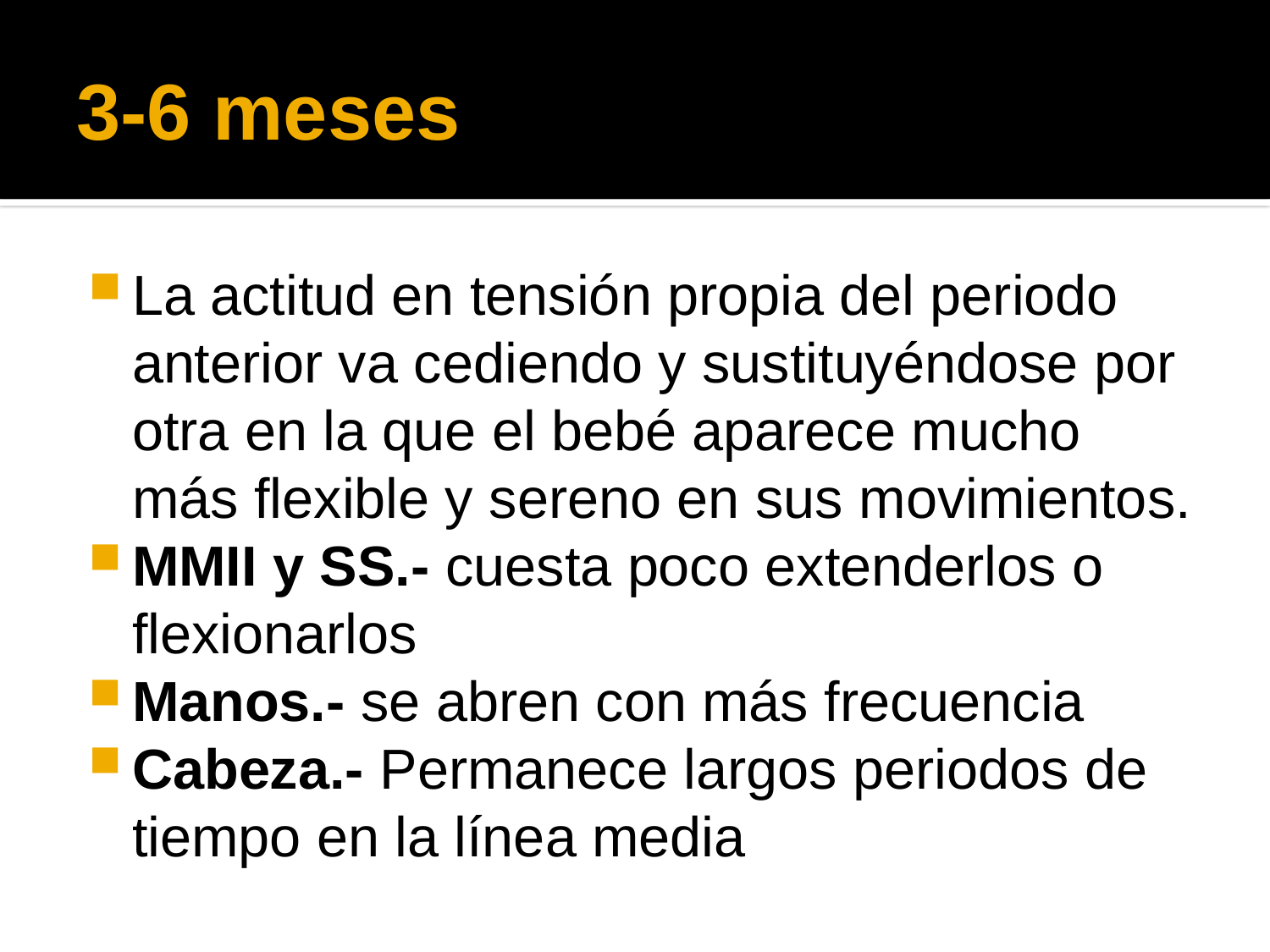

# 3-6 meses
La actitud en tensión propia del periodo anterior va cediendo y sustituyéndose por otra en la que el bebé aparece mucho más flexible y sereno en sus movimientos.
MMII y SS.- cuesta poco extenderlos o flexionarlos
Manos.- se abren con más frecuencia
Cabeza.- Permanece largos periodos de tiempo en la línea media